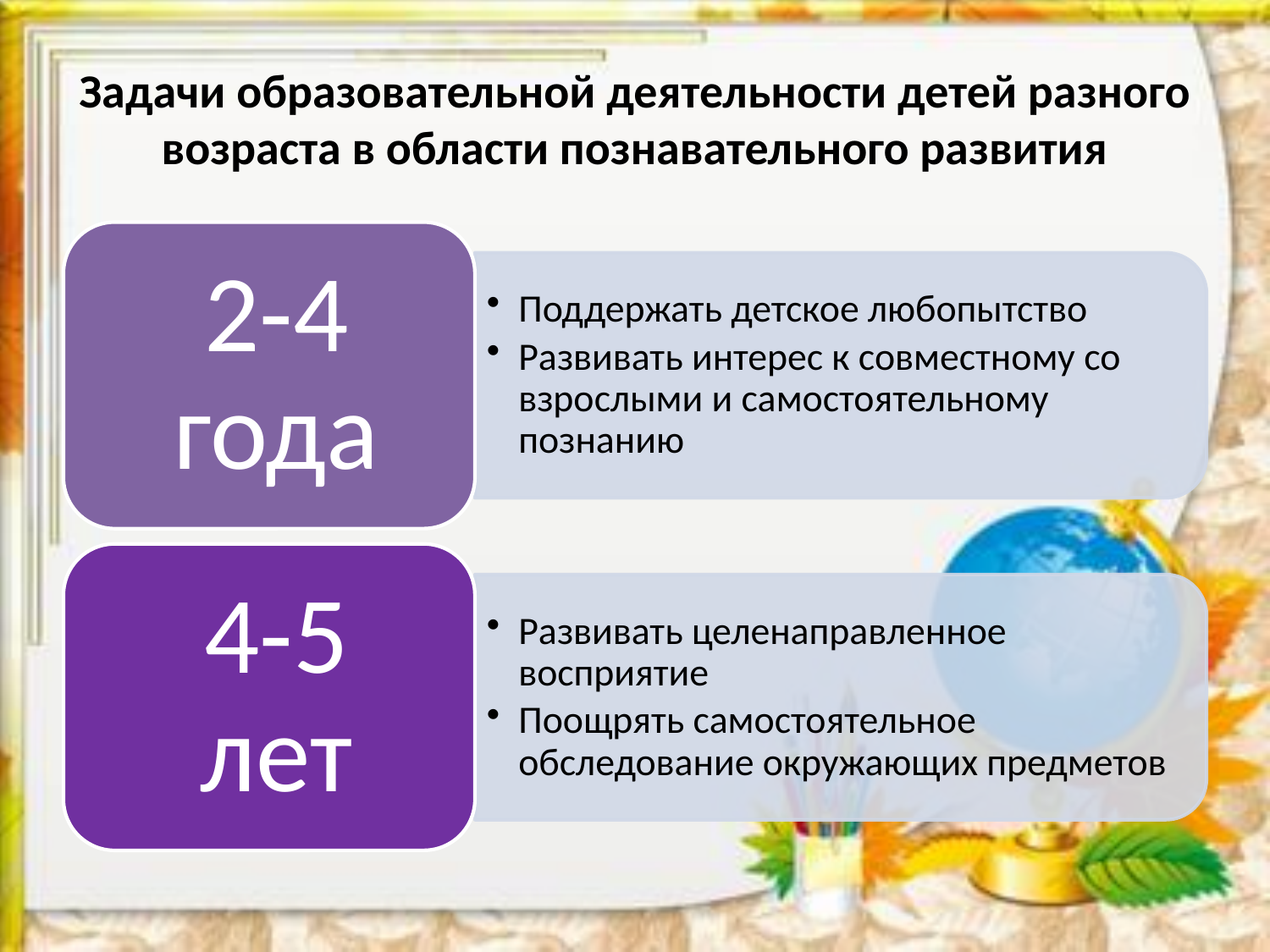

# Задачи образовательной деятельности детей разного возраста в области познавательного развития
Поддержать детское любопытство
Развивать интерес к совместному со взрослыми и самостоятельному познанию
2-4 года
Развивать целенаправленное восприятие
Поощрять самостоятельное  обследование окружающих предметов
4-5 лет